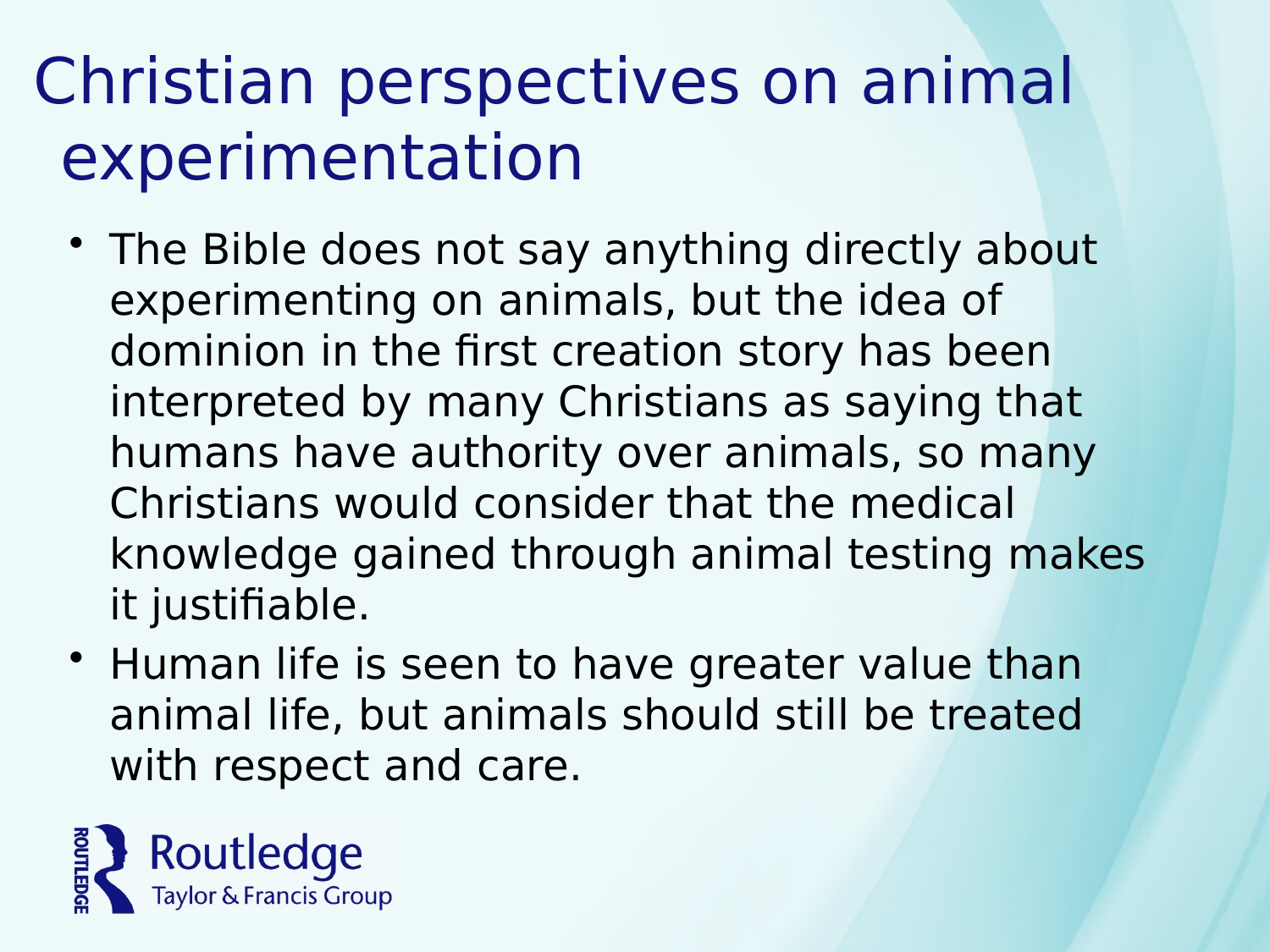

# Christian perspectives on animal experimentation
The Bible does not say anything directly about experimenting on animals, but the idea of dominion in the first creation story has been interpreted by many Christians as saying that humans have authority over animals, so many Christians would consider that the medical knowledge gained through animal testing makes it justifiable.
Human life is seen to have greater value than animal life, but animals should still be treated with respect and care.